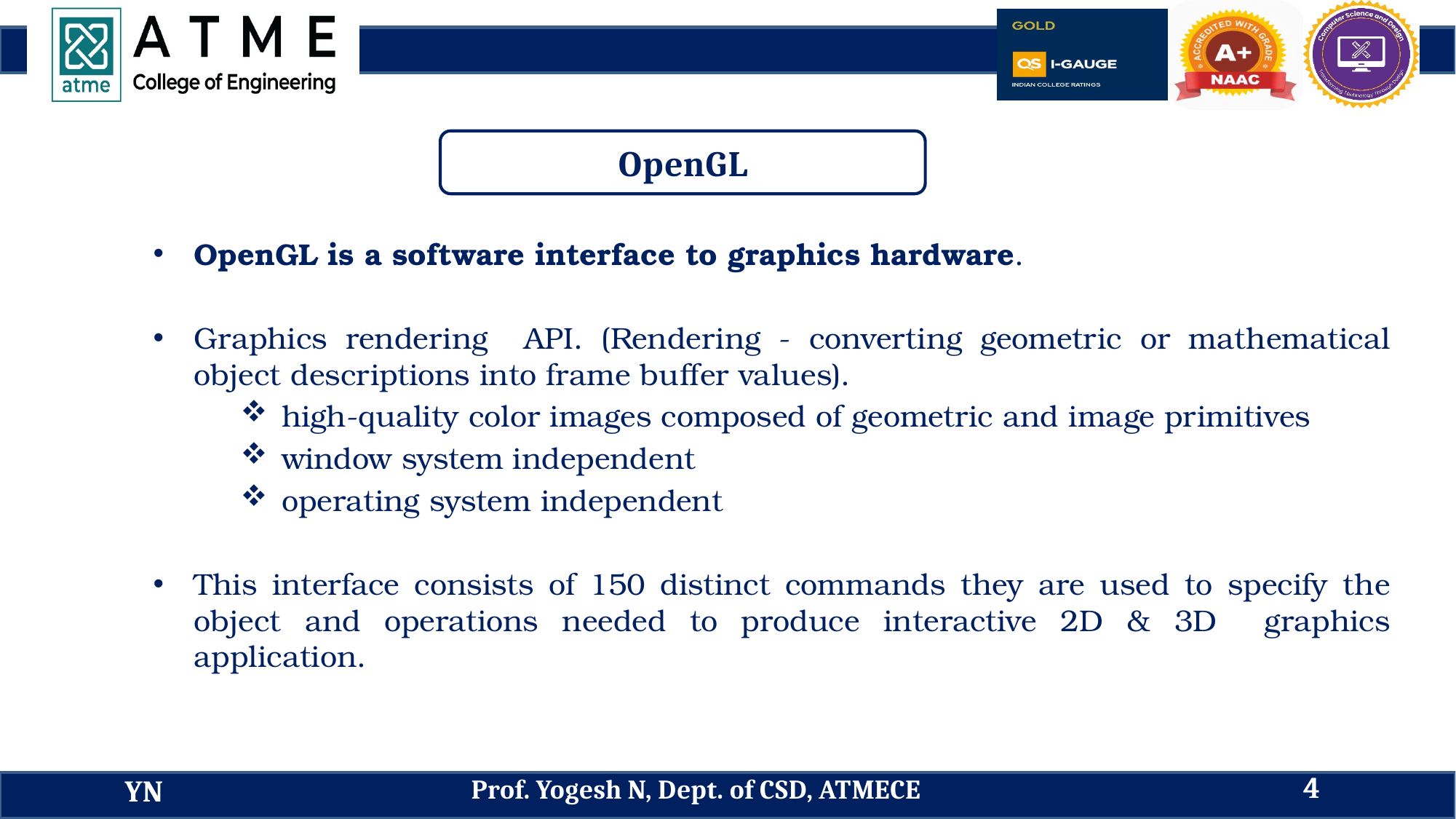

OpenGL
OpenGL is a software interface to graphics hardware.

Graphics rendering  API. (Rendering - converting geometric or mathematical object descriptions into frame buffer values).
high-quality color images composed of geometric and image primitives
window system independent
operating system independent

This interface consists of 150 distinct commands they are used to specify the object and operations needed to produce interactive 2D & 3D  graphics application.

4
Prof. Yogesh N, Dept. of CSD, ATMECE
YN